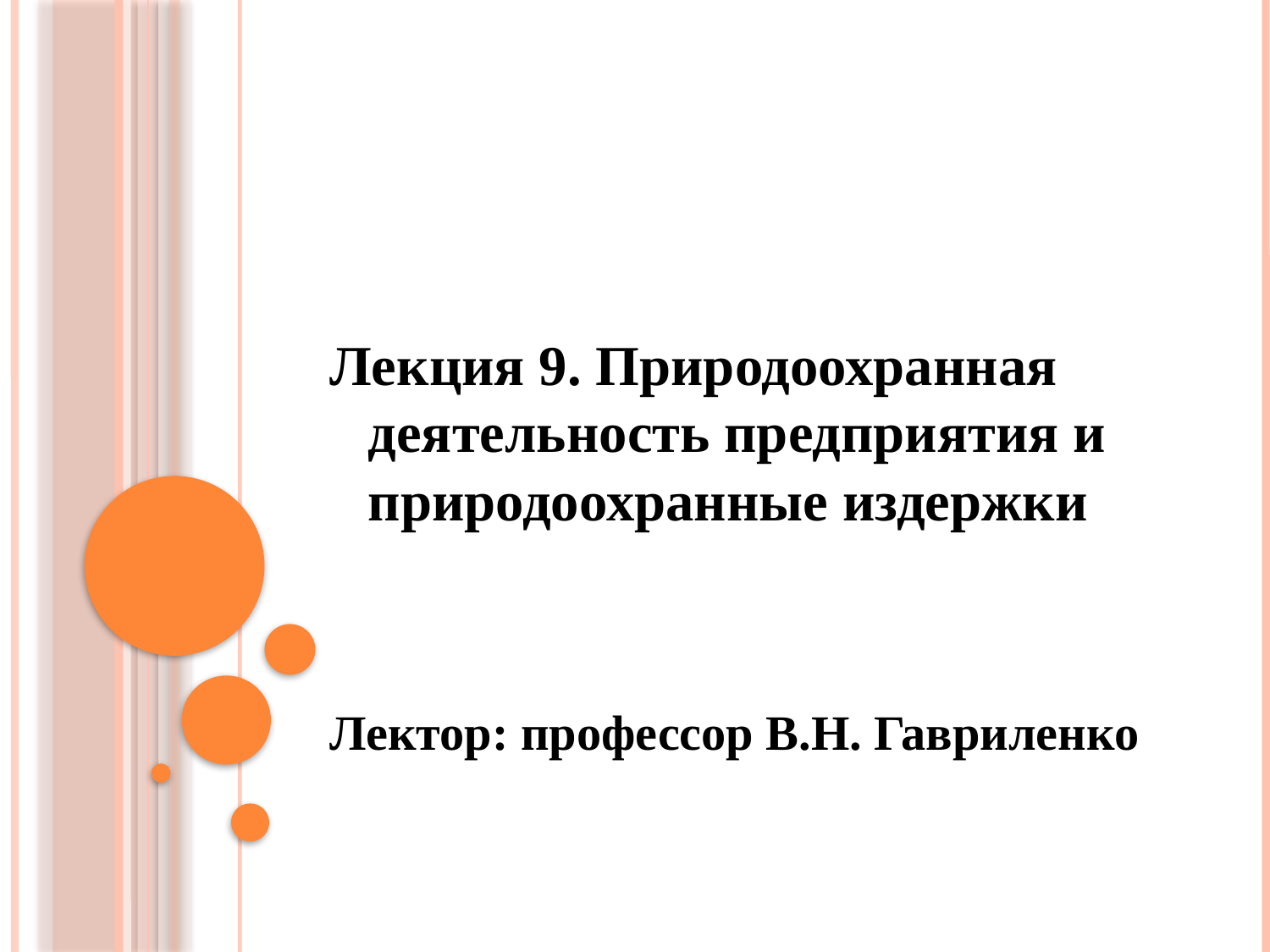

# Лекция 9. Природоохранная деятельность предприятия и природоохранные издержки
Лектор: профессор В.Н. Гавриленко